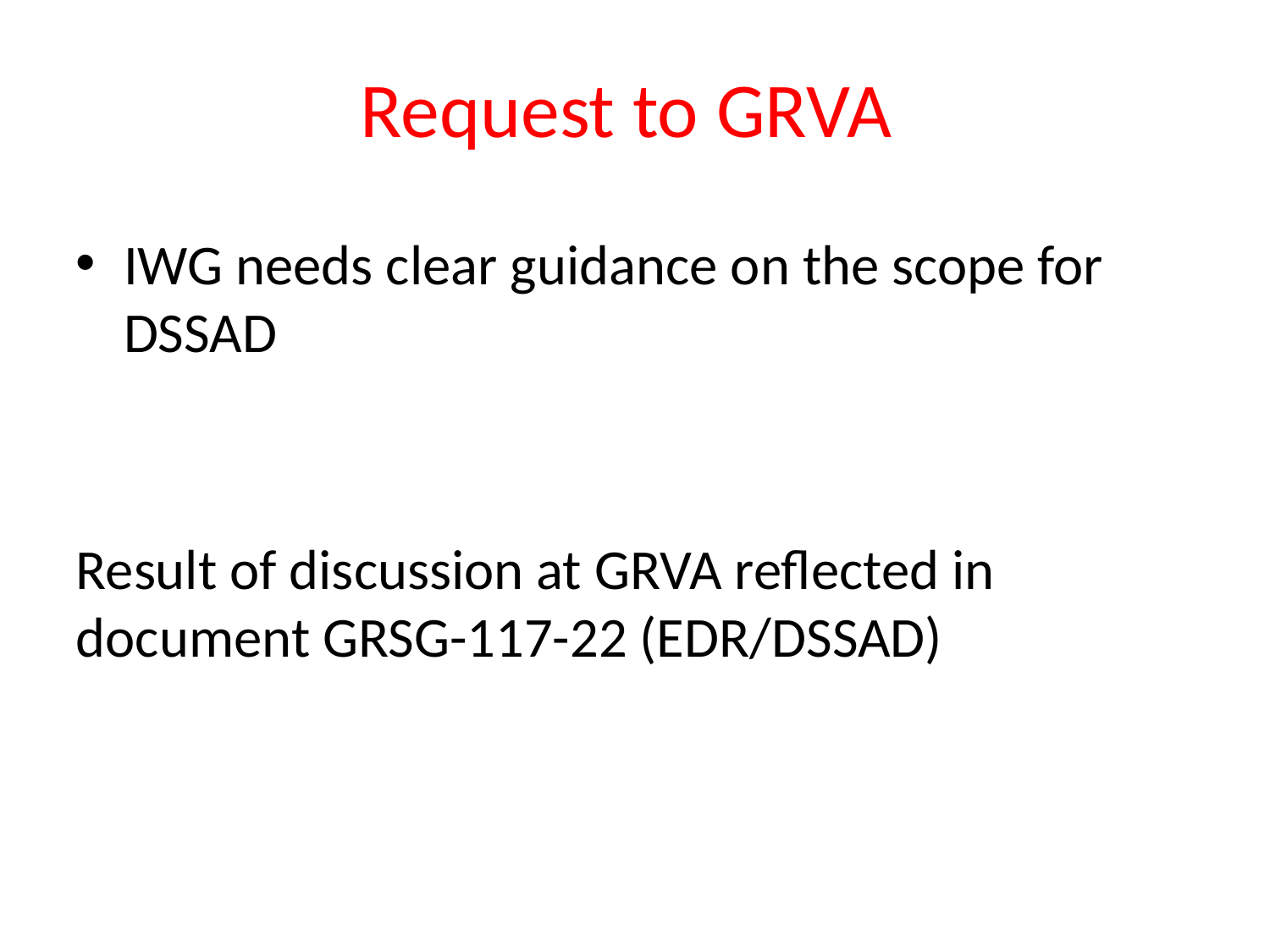

Request to GRVA
IWG needs clear guidance on the scope for DSSAD

Result of discussion at GRVA reflected in document GRSG-117-22 (EDR/DSSAD)